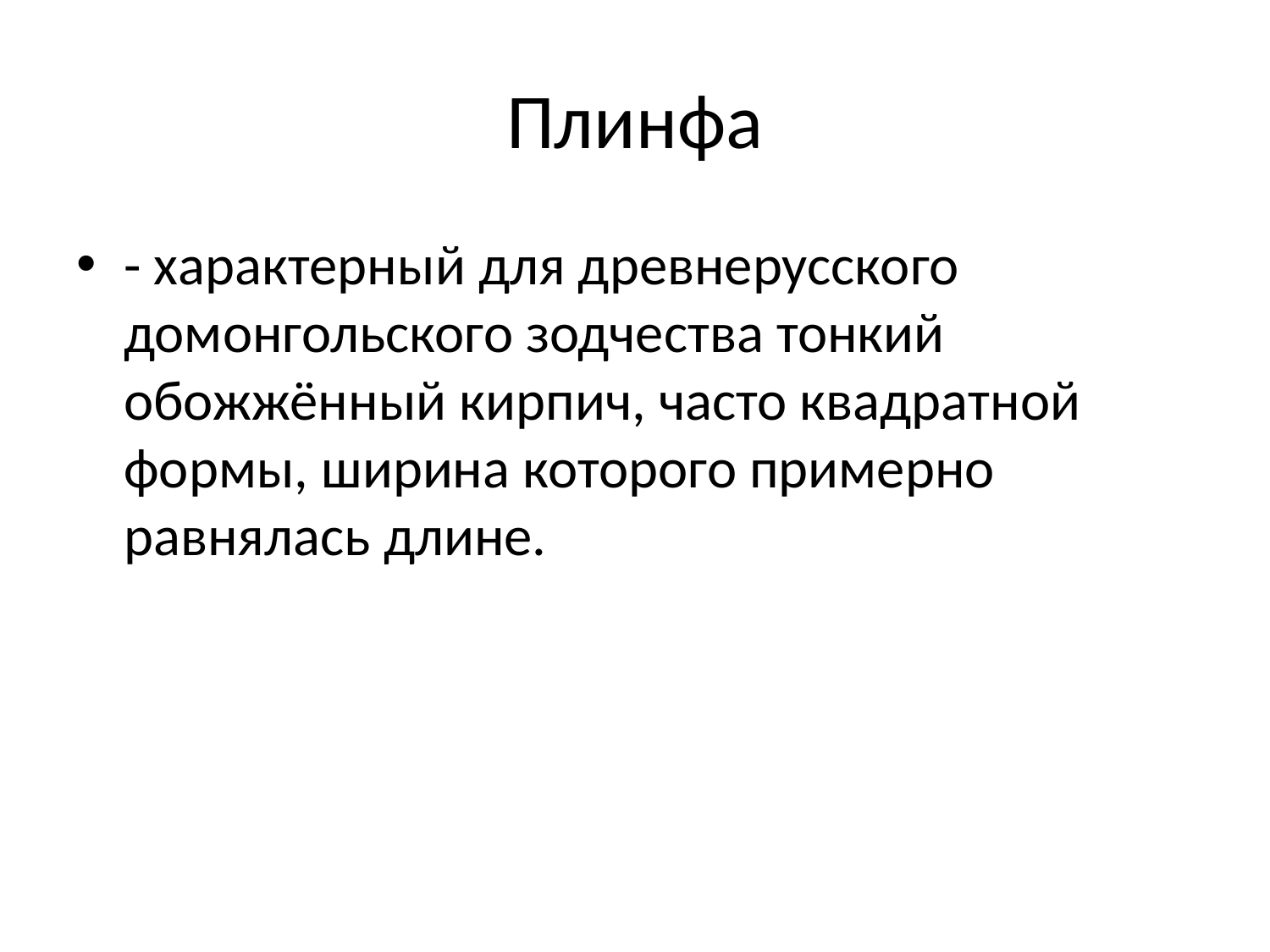

# Плинфа
- характерный для древнерусского домонгольского зодчества тонкий обожжённый кирпич, часто квадратной формы, ширина которого примерно равнялась длине.